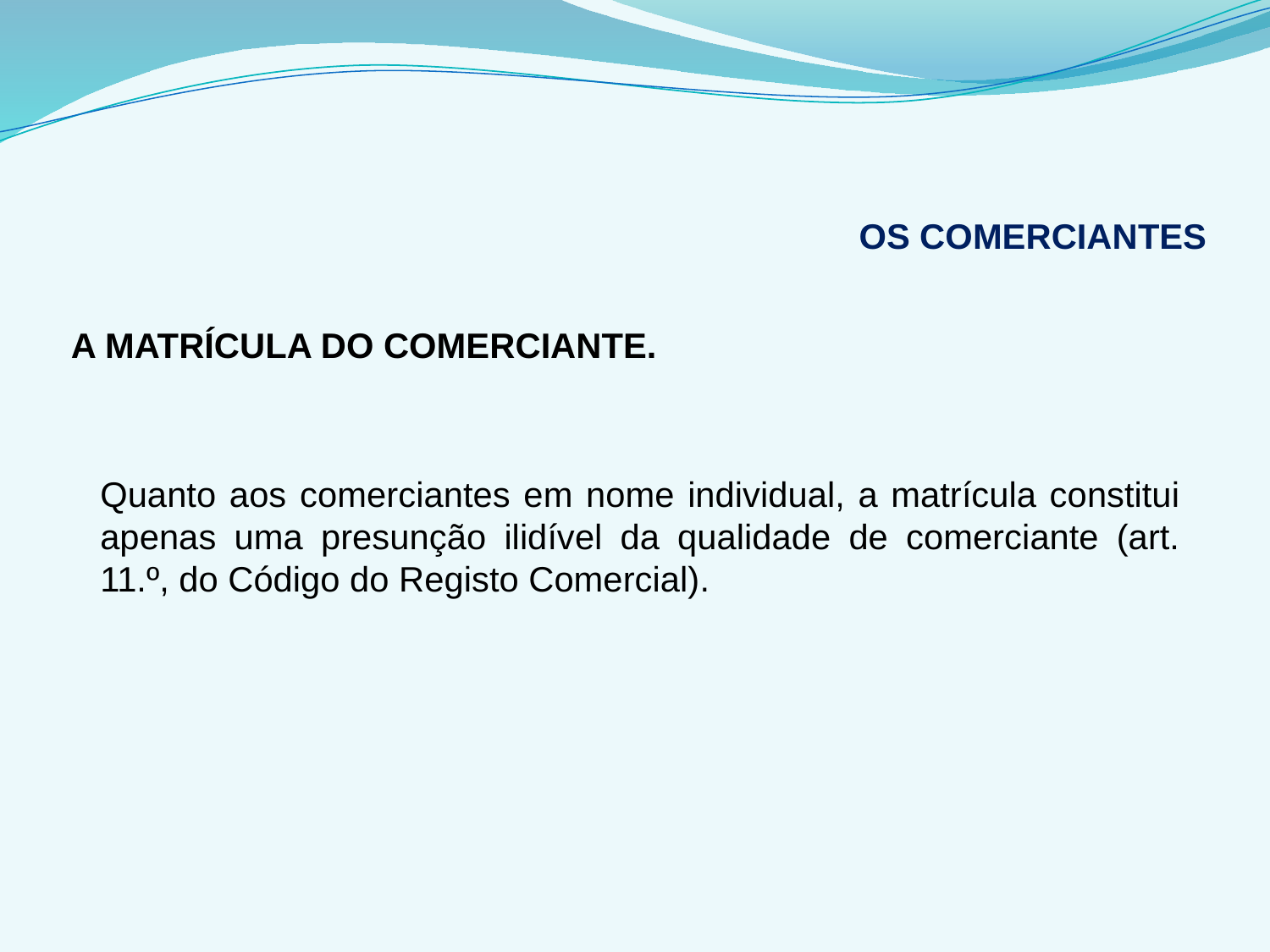

# OS COMERCIANTES

 A MATRÍCULA DO COMERCIANTE.

	Quanto aos comerciantes em nome individual, a matrícula constitui apenas uma presunção ilidível da qualidade de comerciante (art. 11.º, do Código do Registo Comercial).